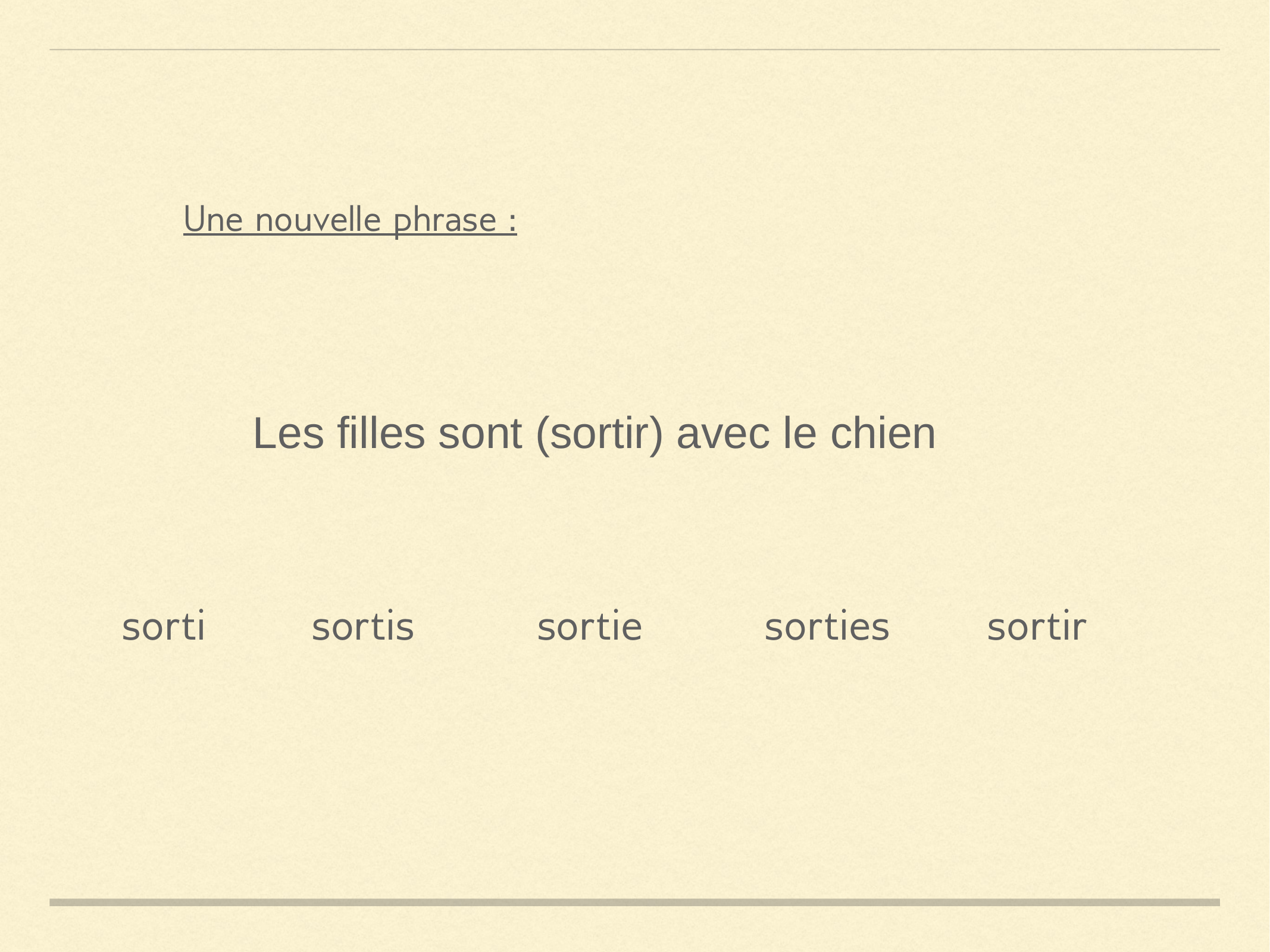

Une nouvelle phrase :
Les filles sont (sortir) avec le chien
sorti
sortis
sortie
sorties
sortir